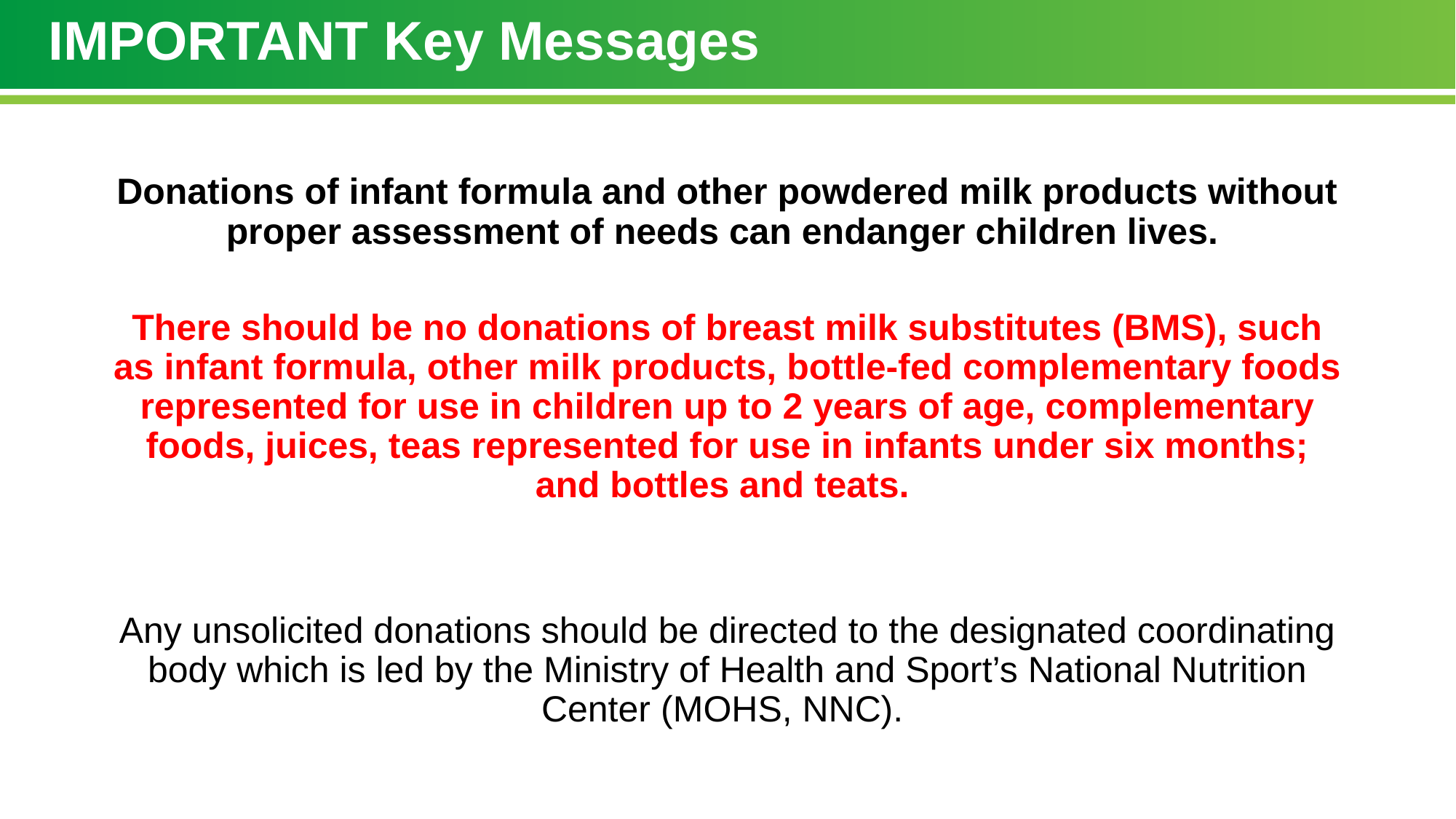

IMPORTANT Key Messages
Donations of infant formula and other powdered milk products without proper assessment of needs can endanger children lives.

There should be no donations of breast milk substitutes (BMS), such as infant formula, other milk products, bottle-fed complementary foods represented for use in children up to 2 years of age, complementary foods, juices, teas represented for use in infants under six months; and bottles and teats.

Any unsolicited donations should be directed to the designated coordinating body which is led by the Ministry of Health and Sport’s National Nutrition Center (MOHS, NNC).